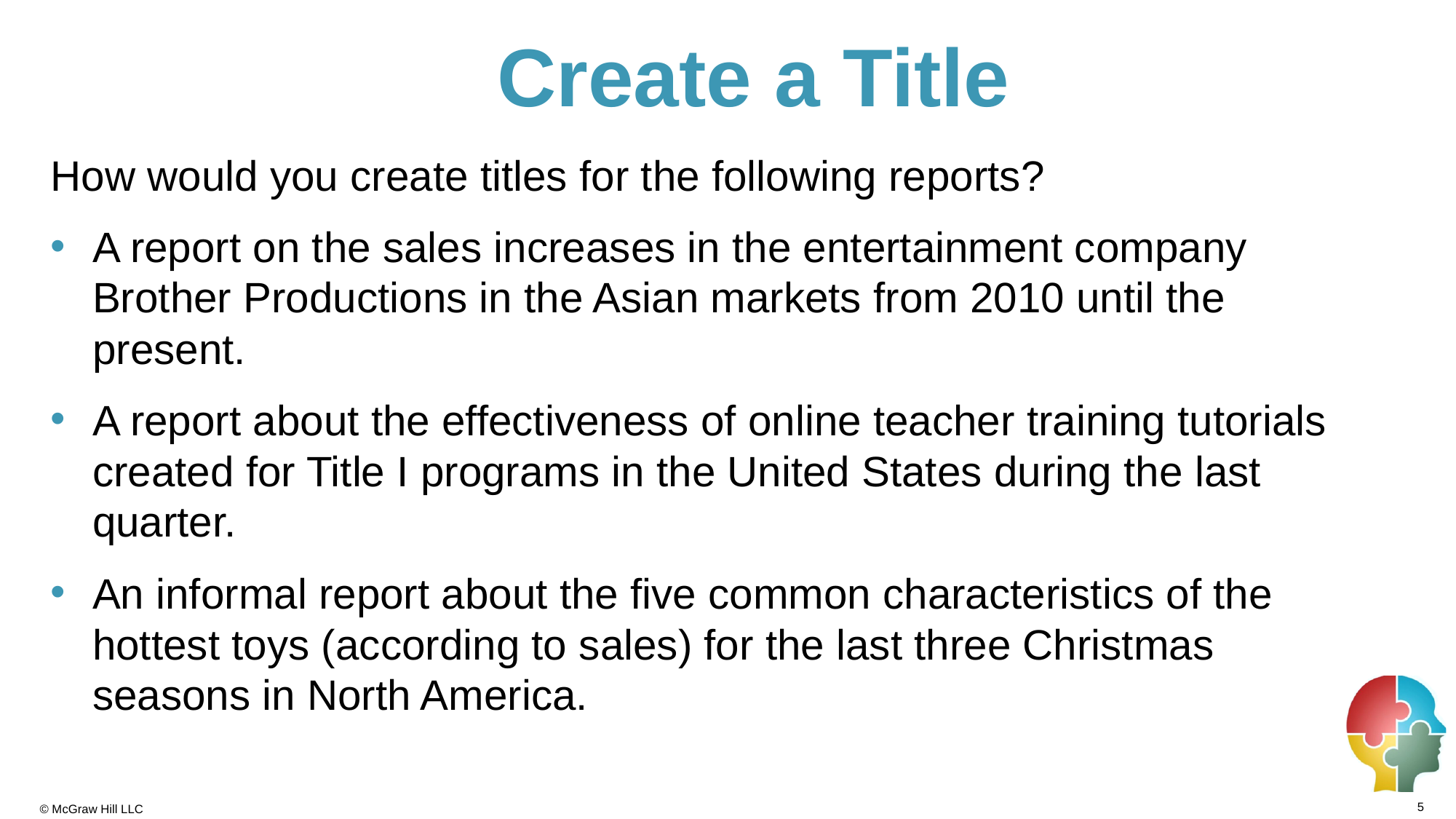

# Create a Title
How would you create titles for the following reports?
A report on the sales increases in the entertainment company Brother Productions in the Asian markets from 2010 until the present.
A report about the effectiveness of online teacher training tutorials created for Title I programs in the United States during the last quarter.
An informal report about the five common characteristics of the hottest toys (according to sales) for the last three Christmas seasons in North America.
5